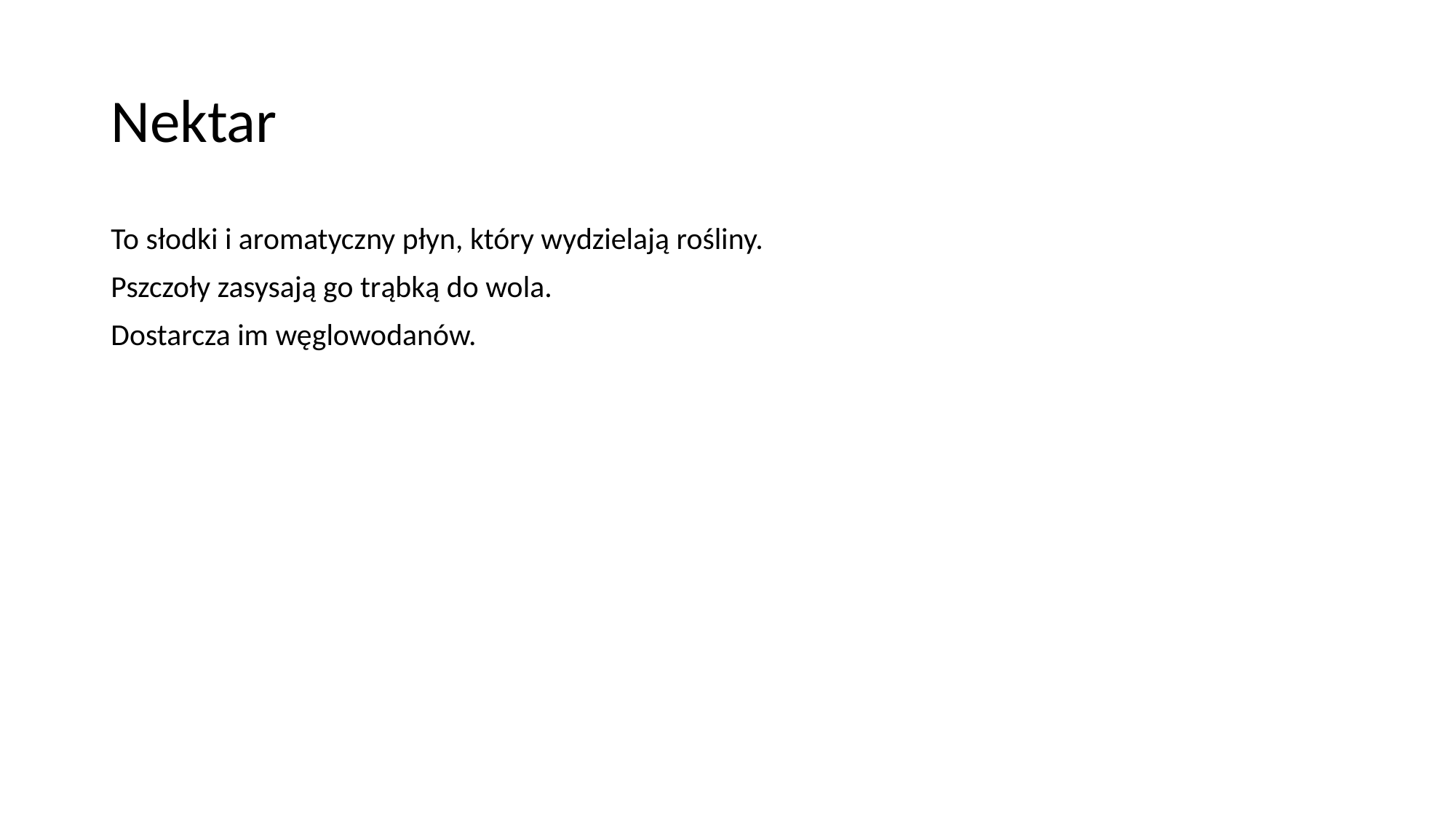

# Nektar
To słodki i aromatyczny płyn, który wydzielają rośliny.
Pszczoły zasysają go trąbką do wola.
Dostarcza im węglowodanów.